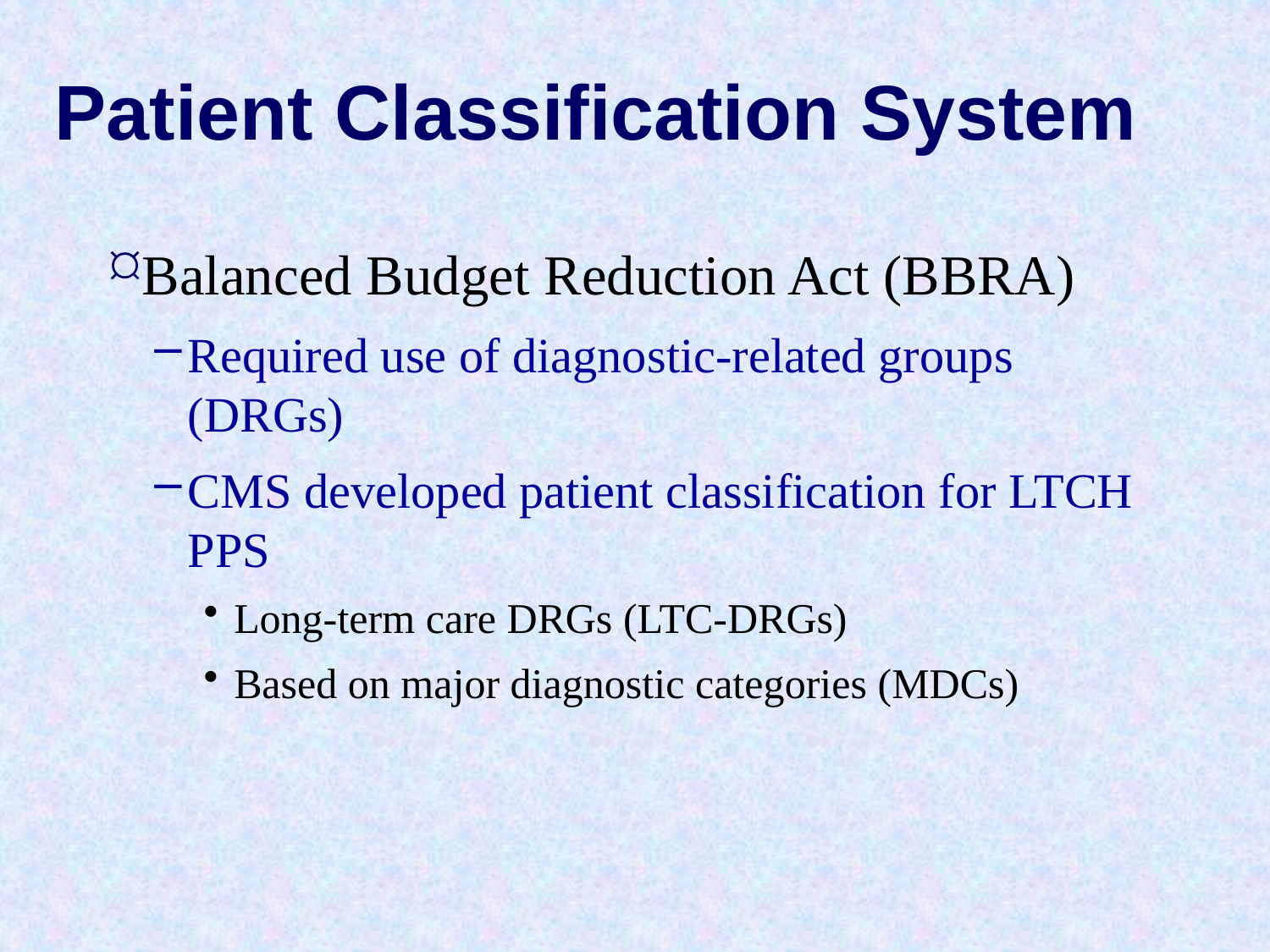

# Patient Classification System
Balanced Budget Reduction Act (BBRA)
Required use of diagnostic-related groups (DRGs)
CMS developed patient classification for LTCH PPS
Long-term care DRGs (LTC-DRGs)
Based on major diagnostic categories (MDCs)